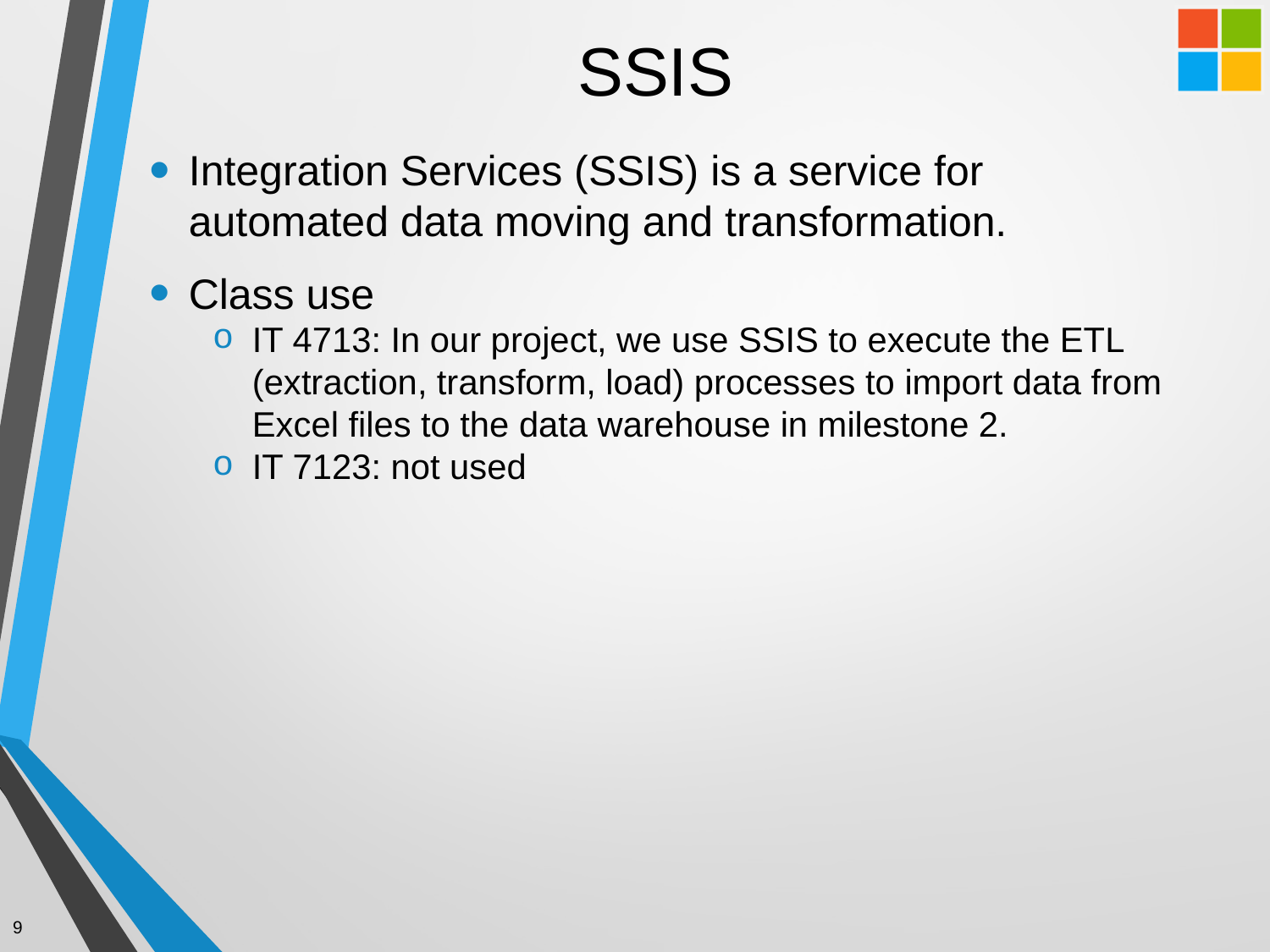

# SSIS
Integration Services (SSIS) is a service for automated data moving and transformation.
Class use
IT 4713: In our project, we use SSIS to execute the ETL (extraction, transform, load) processes to import data from Excel files to the data warehouse in milestone 2.
IT 7123: not used

9